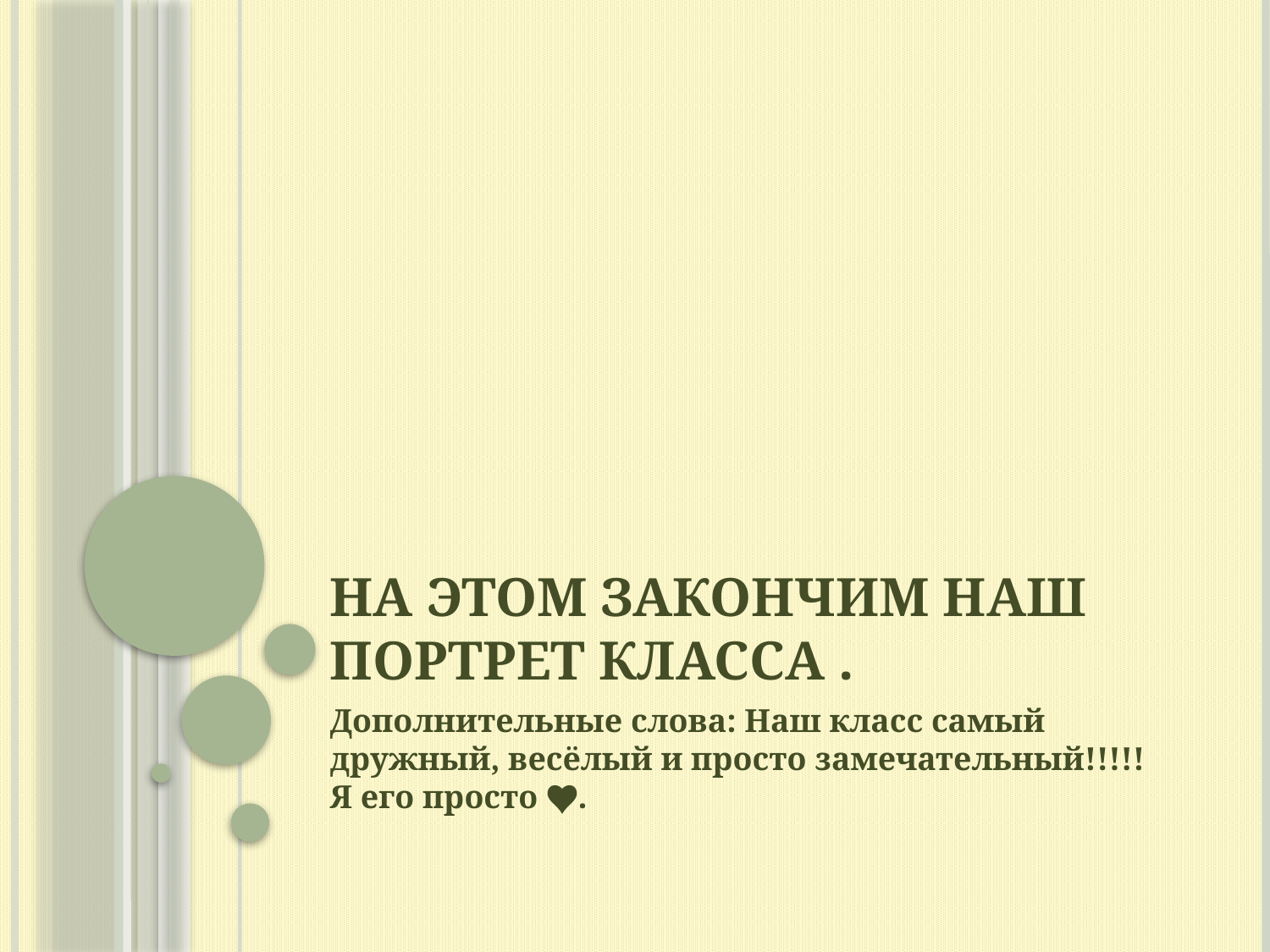

# На этом закончим наш портрет класса .
Дополнительные слова: Наш класс самый дружный, весёлый и просто замечательный!!!!! Я его просто ♥.